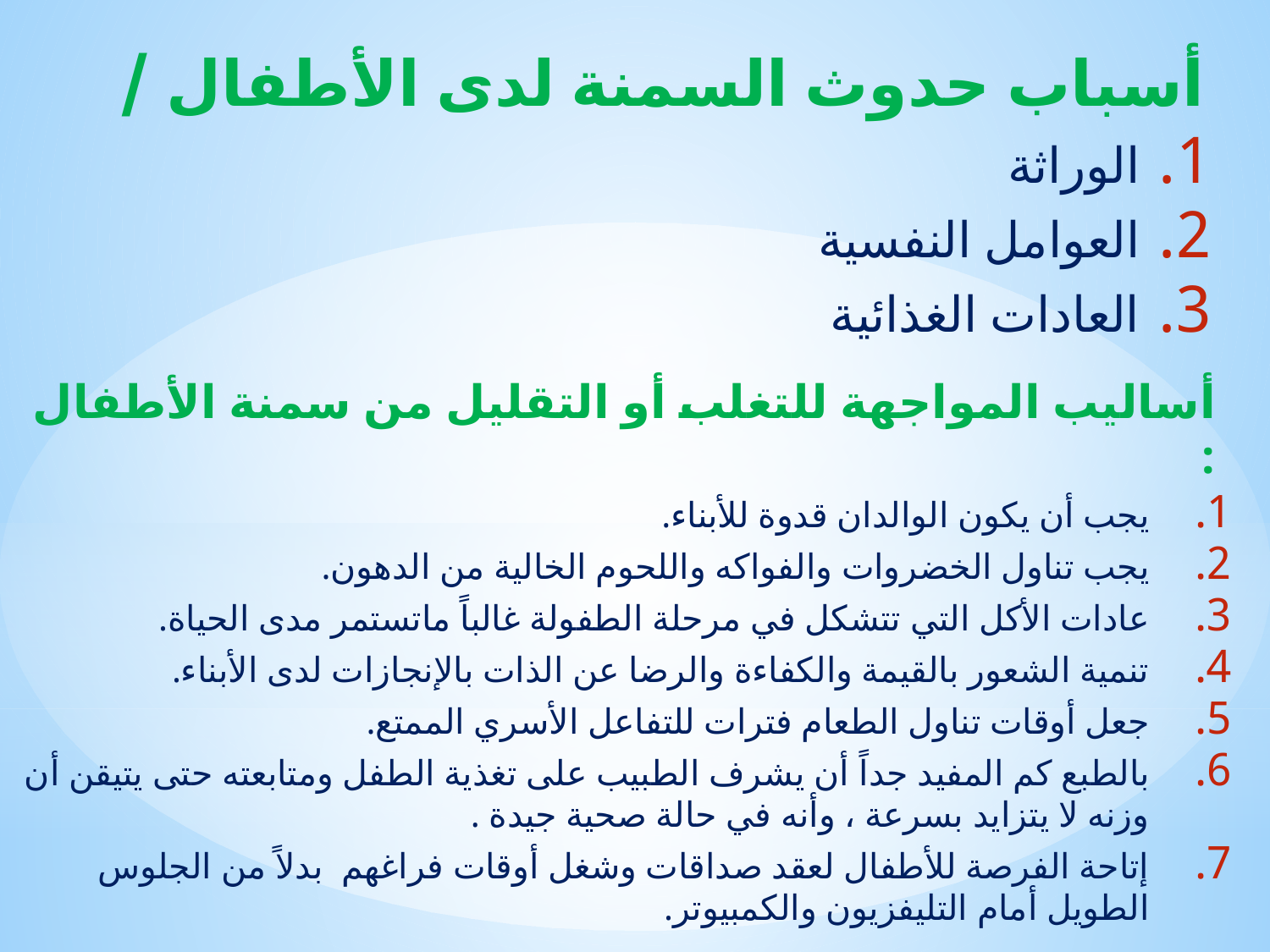

أسباب حدوث السمنة لدى الأطفال /
الوراثة
العوامل النفسية
العادات الغذائية

أساليب المواجهة للتغلب أو التقليل من سمنة الأطفال :
يجب أن يكون الوالدان قدوة للأبناء.
يجب تناول الخضروات والفواكه واللحوم الخالية من الدهون.
عادات الأكل التي تتشكل في مرحلة الطفولة غالباً ماتستمر مدى الحياة.
تنمية الشعور بالقيمة والكفاءة والرضا عن الذات بالإنجازات لدى الأبناء.
جعل أوقات تناول الطعام فترات للتفاعل الأسري الممتع.
بالطبع كم المفيد جداً أن يشرف الطبيب على تغذية الطفل ومتابعته حتى يتيقن أن وزنه لا يتزايد بسرعة ، وأنه في حالة صحية جيدة .
إتاحة الفرصة للأطفال لعقد صداقات وشغل أوقات فراغهم  بدلاً من الجلوس الطويل أمام التليفزيون والكمبيوتر.